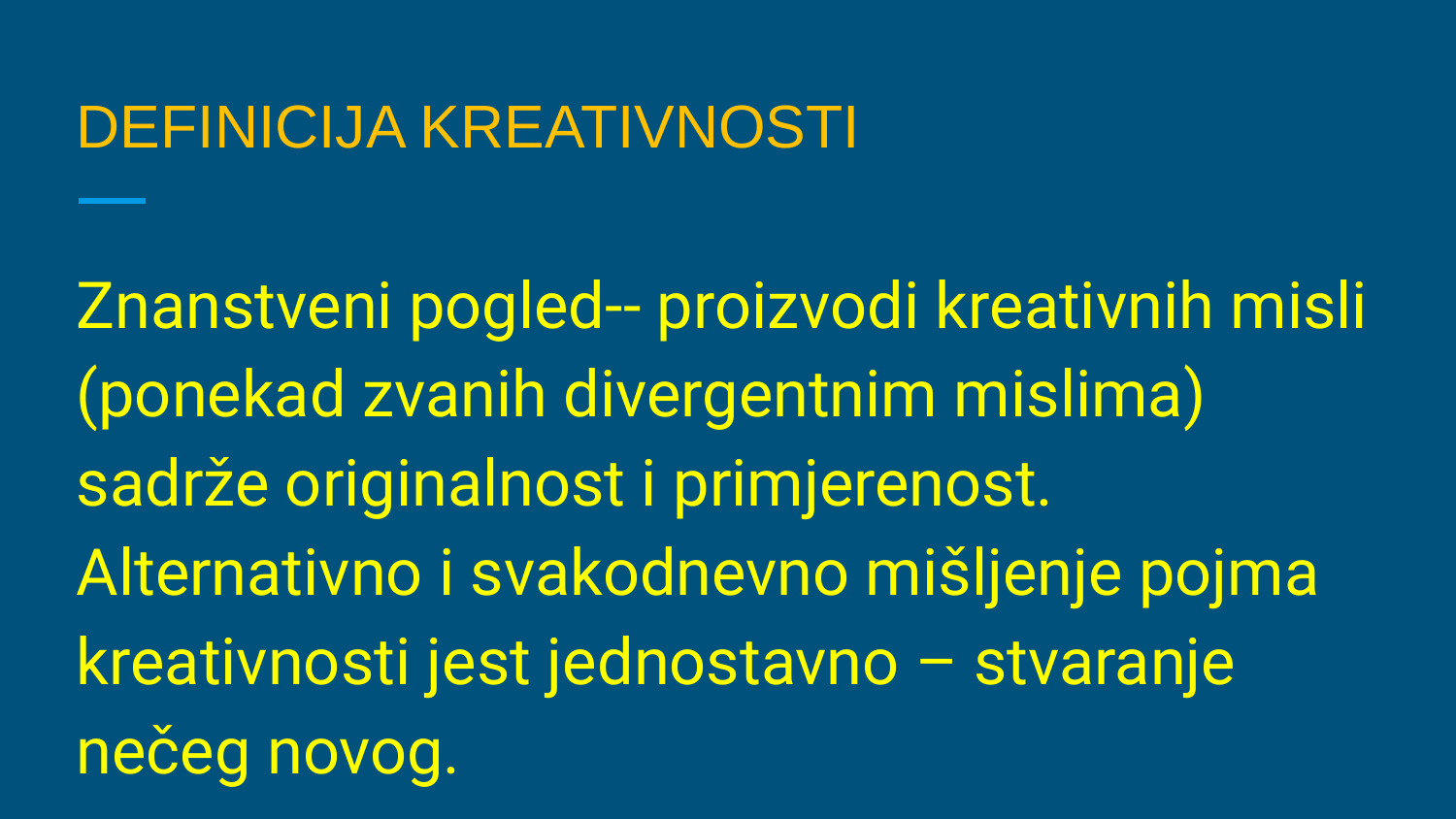

# DEFINICIJA KREATIVNOSTI
Znanstveni pogled-- proizvodi kreativnih misli (ponekad zvanih divergentnim mislima) sadrže originalnost i primjerenost. Alternativno i svakodnevno mišljenje pojma kreativnosti jest jednostavno – stvaranje nečeg novog.